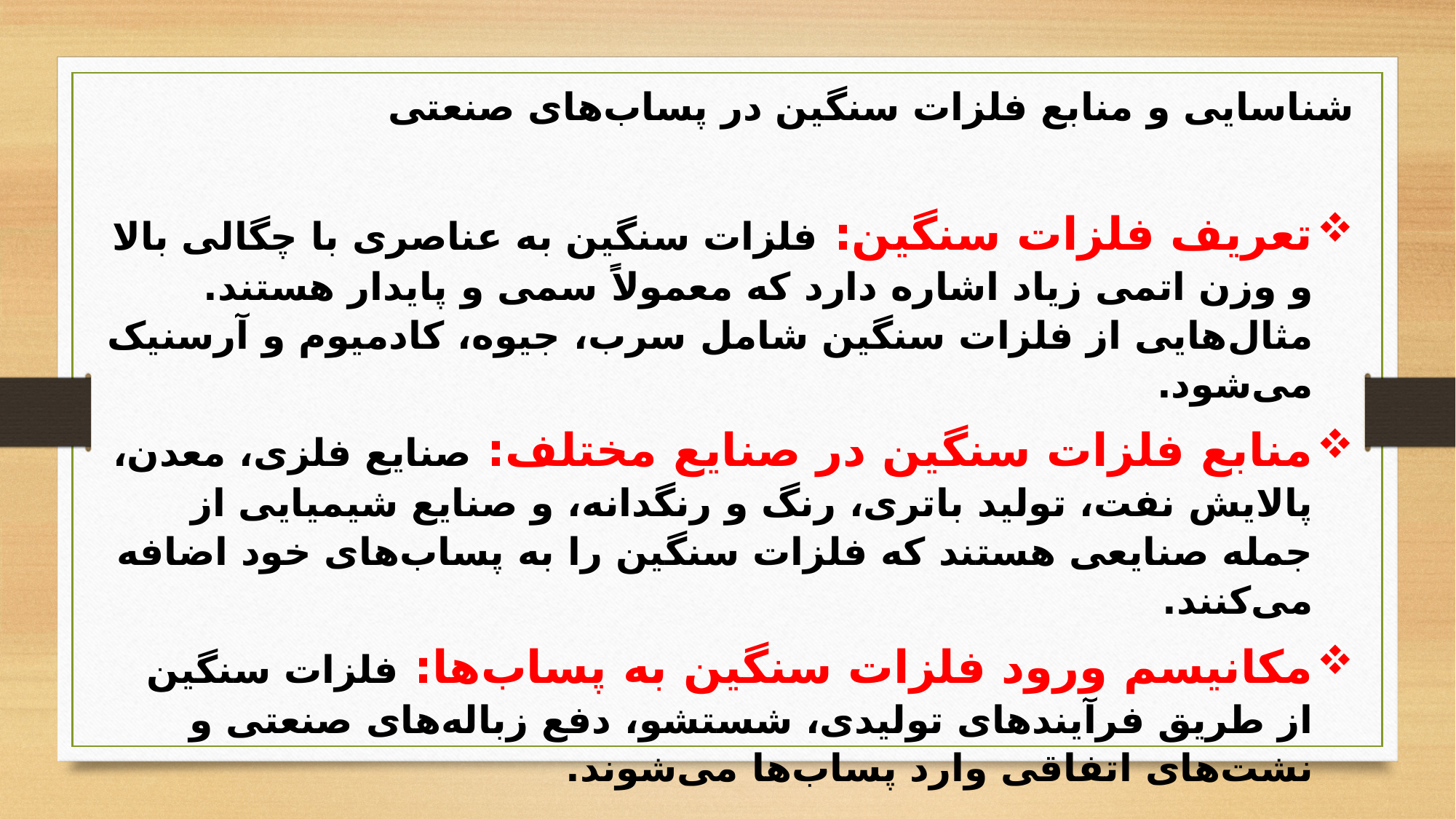

شناسایی و منابع فلزات سنگین در پساب‌های صنعتی

تعریف فلزات سنگین: فلزات سنگین به عناصری با چگالی بالا و وزن اتمی زیاد اشاره دارد که معمولاً سمی و پایدار هستند. مثال‌هایی از فلزات سنگین شامل سرب، جیوه، کادمیوم و آرسنیک می‌شود.
منابع فلزات سنگین در صنایع مختلف: صنایع فلزی، معدن، پالایش نفت، تولید باتری، رنگ و رنگدانه، و صنایع شیمیایی از جمله صنایعی هستند که فلزات سنگین را به پساب‌های خود اضافه می‌کنند.
مکانیسم ورود فلزات سنگین به پساب‌ها: فلزات سنگین از طریق فرآیندهای تولیدی، شستشو، دفع زباله‌های صنعتی و نشت‌های اتفاقی وارد پساب‌ها می‌شوند.